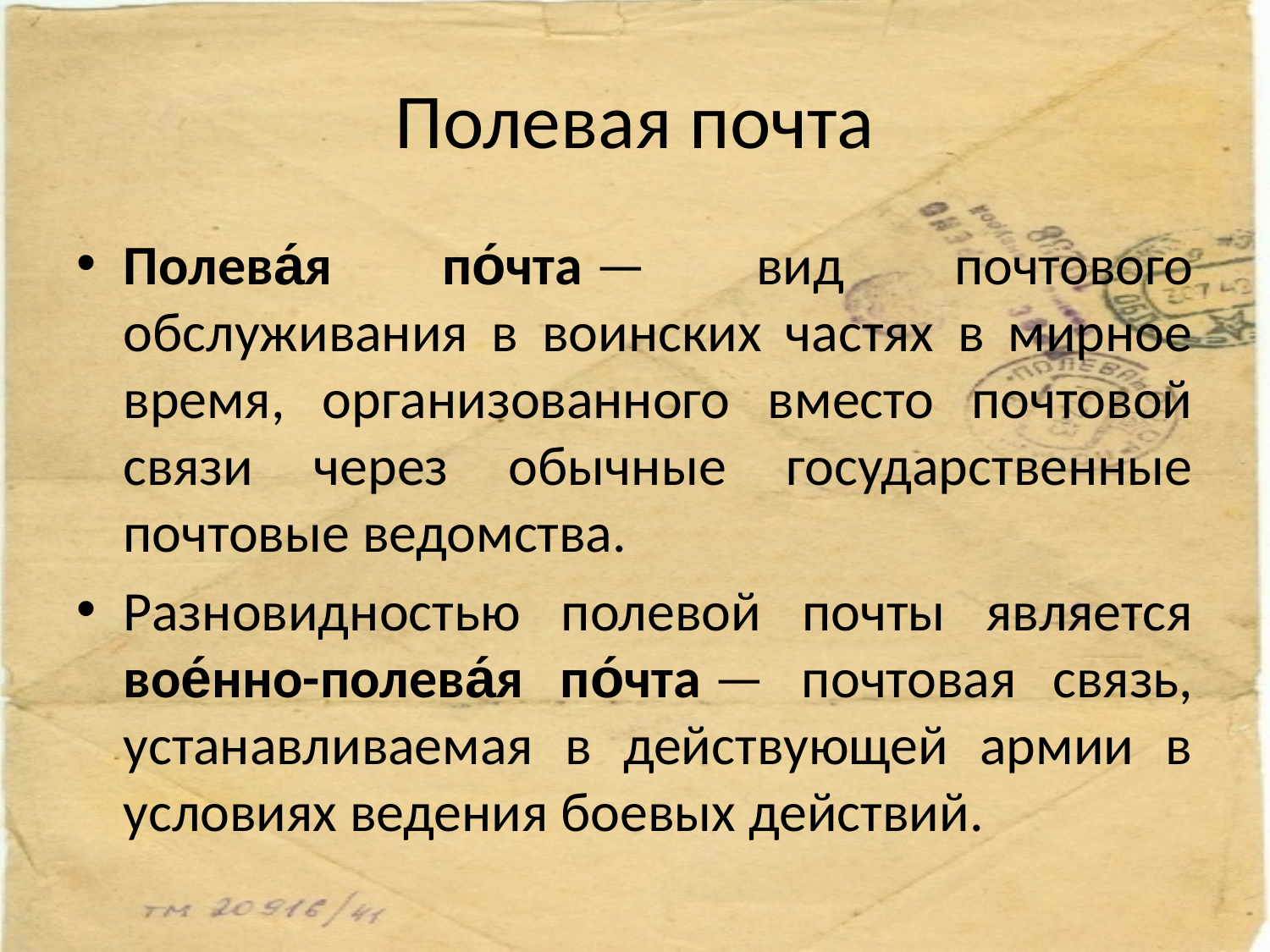

# Полевая почта
Полева́я по́чта — вид почтового обслуживания в воинских частях в мирное время, организованного вместо почтовой связи через обычные государственные почтовые ведомства.
Разновидностью полевой почты является вое́нно-полева́я по́чта — почтовая связь, устанавливаемая в действующей армии в условиях ведения боевых действий.